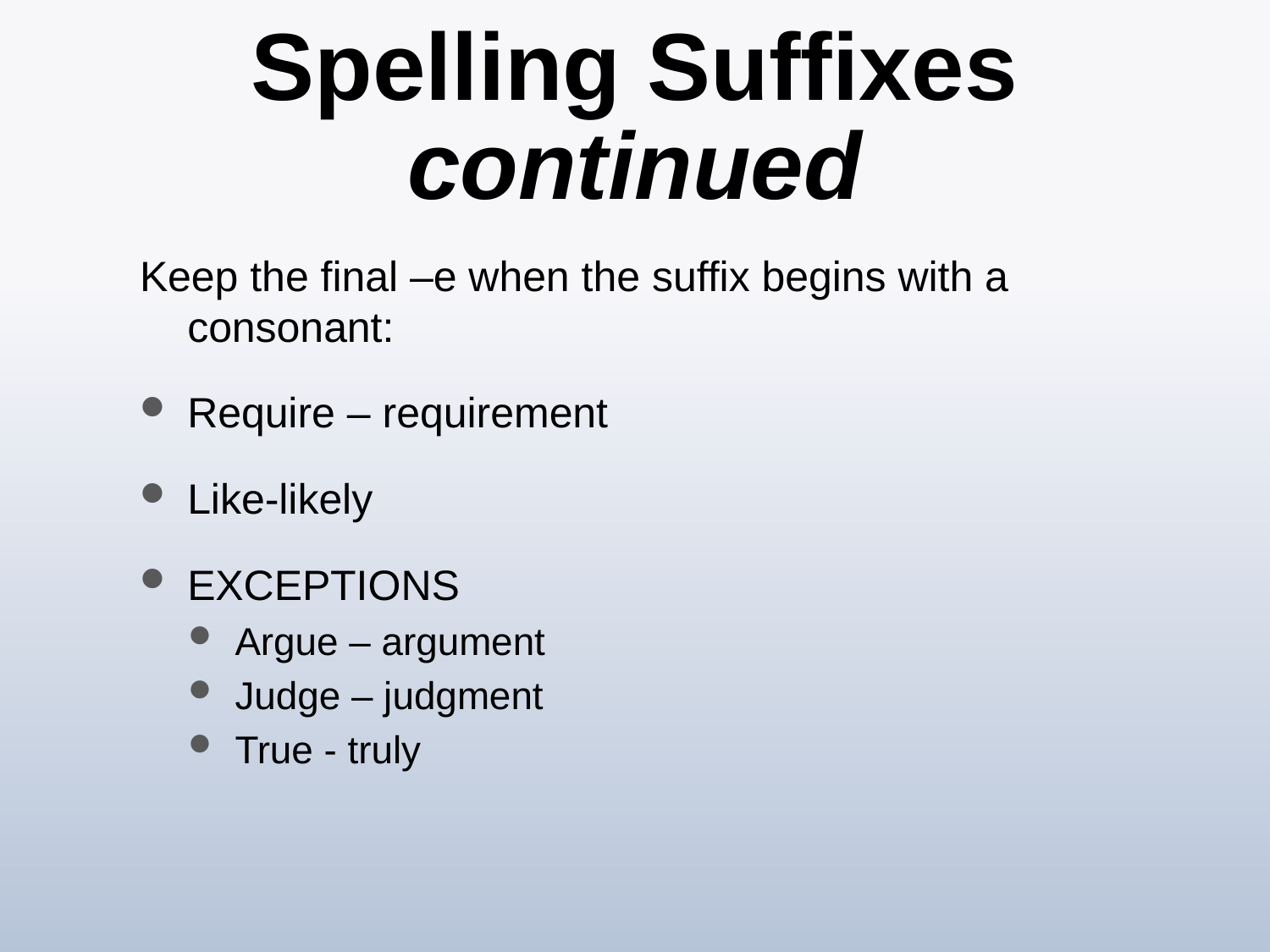

# Spelling Suffixes continued
Keep the final –e when the suffix begins with a consonant:
Require – requirement
Like-likely
EXCEPTIONS
Argue – argument
Judge – judgment
True - truly